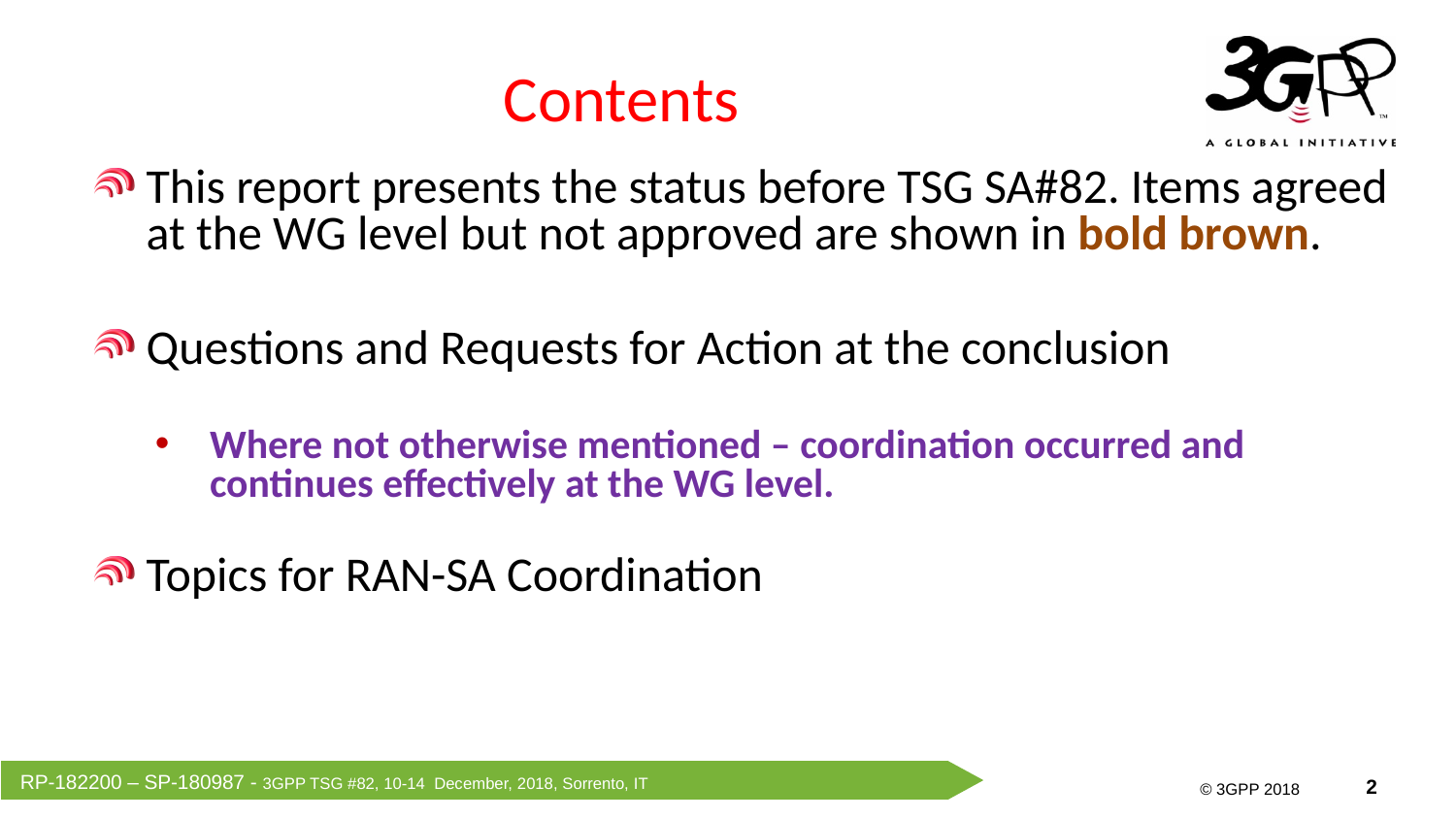

# Contents
This report presents the status before TSG SA#82. Items agreed at the WG level but not approved are shown in bold brown.
Questions and Requests for Action at the conclusion
Where not otherwise mentioned – coordination occurred and continues effectively at the WG level.
Topics for RAN-SA Coordination